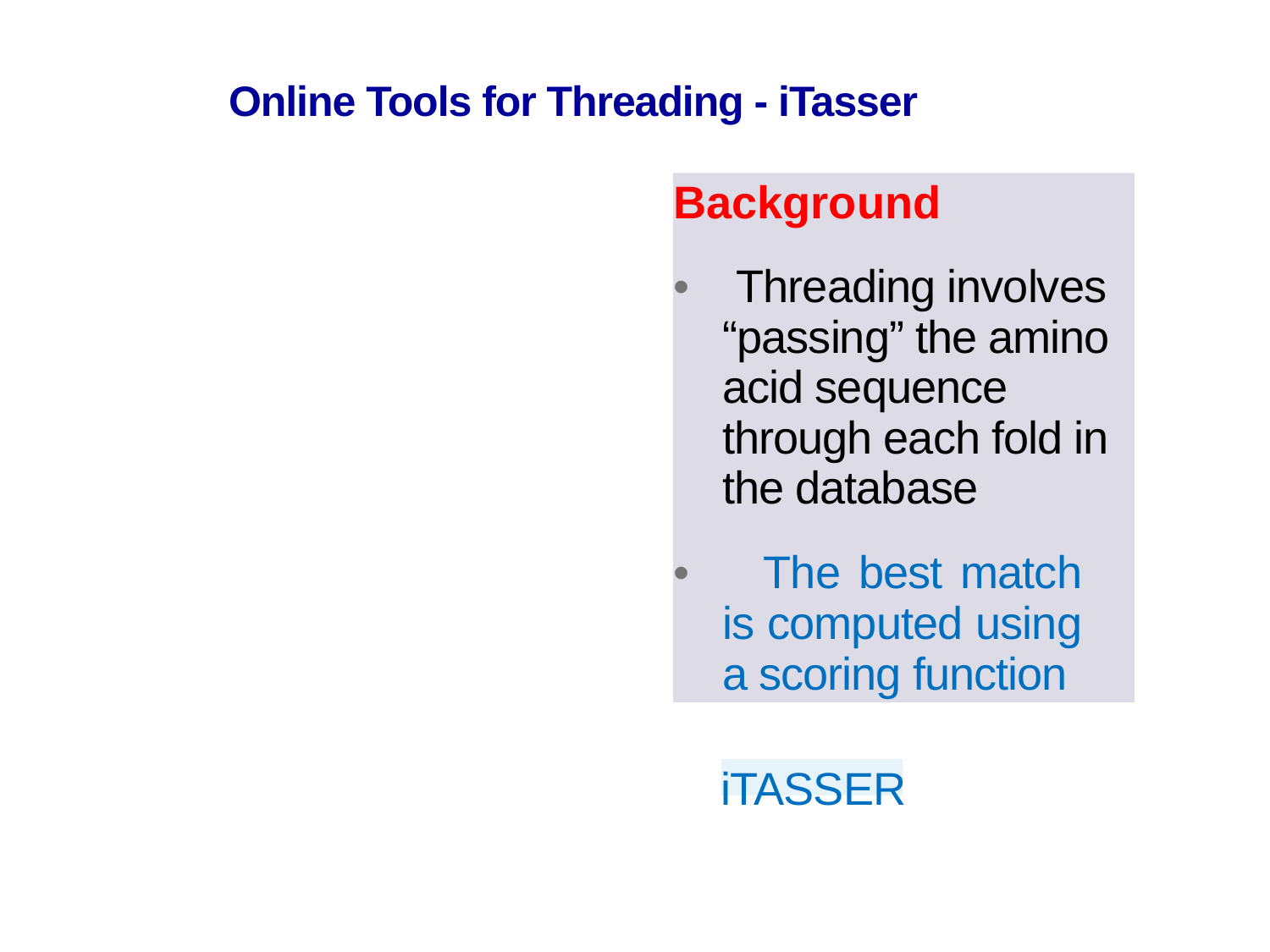

Online Tools for Threading - iTasser
Background
•    Threading involves “passing” the amino acid sequence through each fold in the database
•    The best match is computed using a scoring function
iTASSER